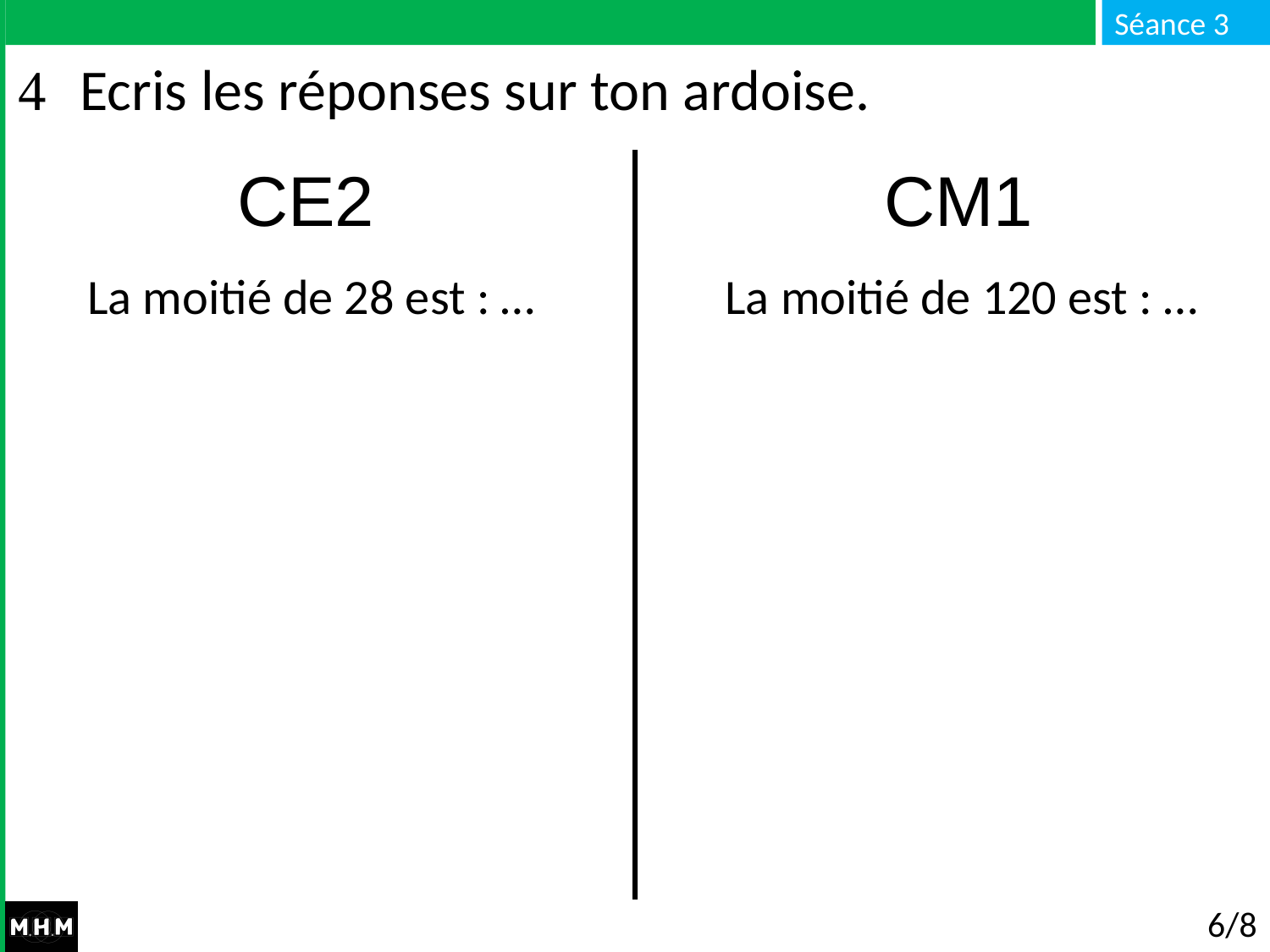

# Ecris les réponses sur ton ardoise.
CE2                          CM1

La moitié de 28 est : …

La moitié de 120 est : …

6/8